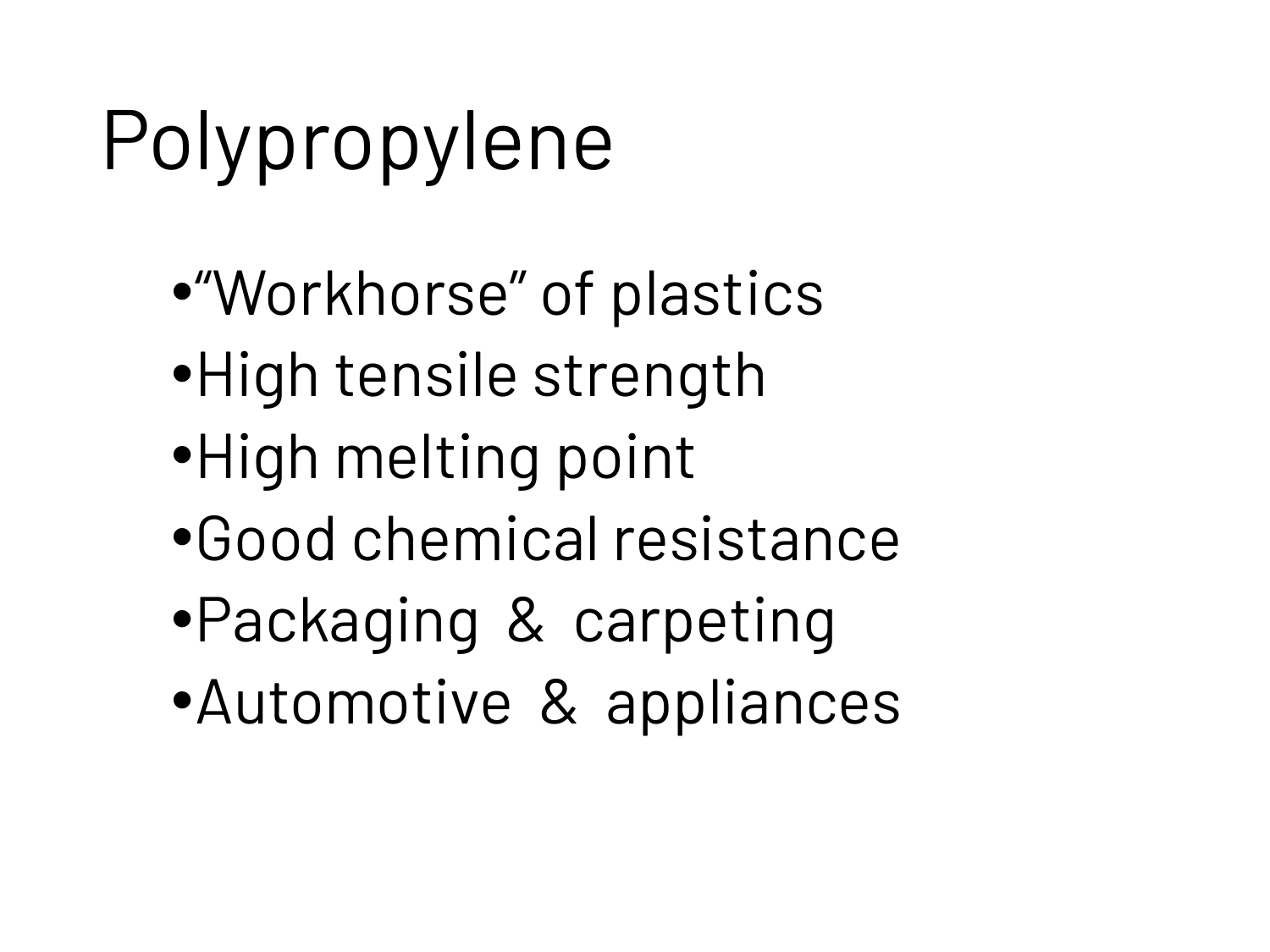

# Polypropylene
“Workhorse” of plastics
High tensile strength
High melting point
Good chemical resistance
Packaging  &  carpeting
Automotive  &  appliances